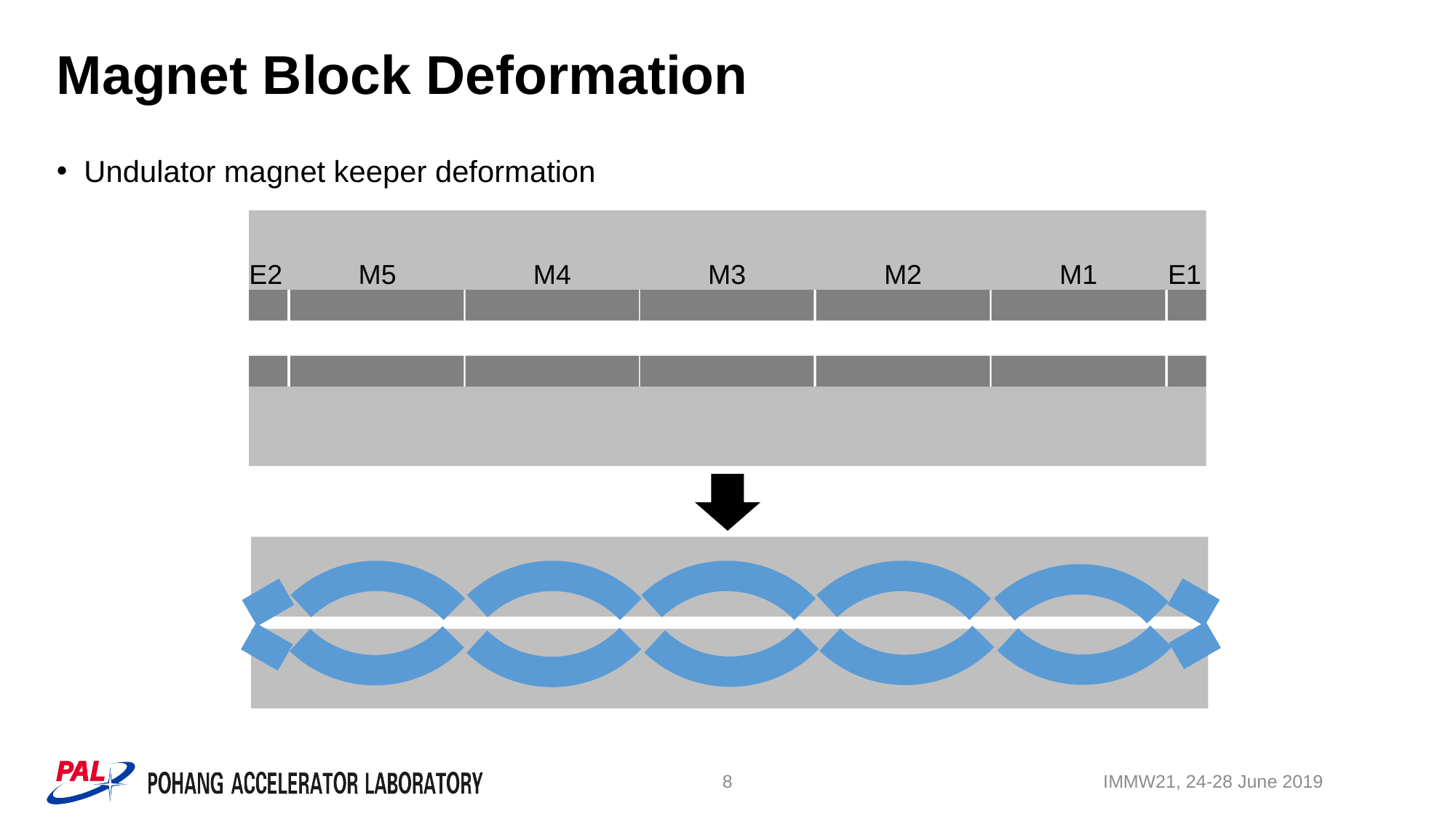

# Magnet Block Deformation
Undulator magnet keeper deformation

E2
M5
M4
M3
M2
M1
E1

IMMW21, 24-28 June 2019
8